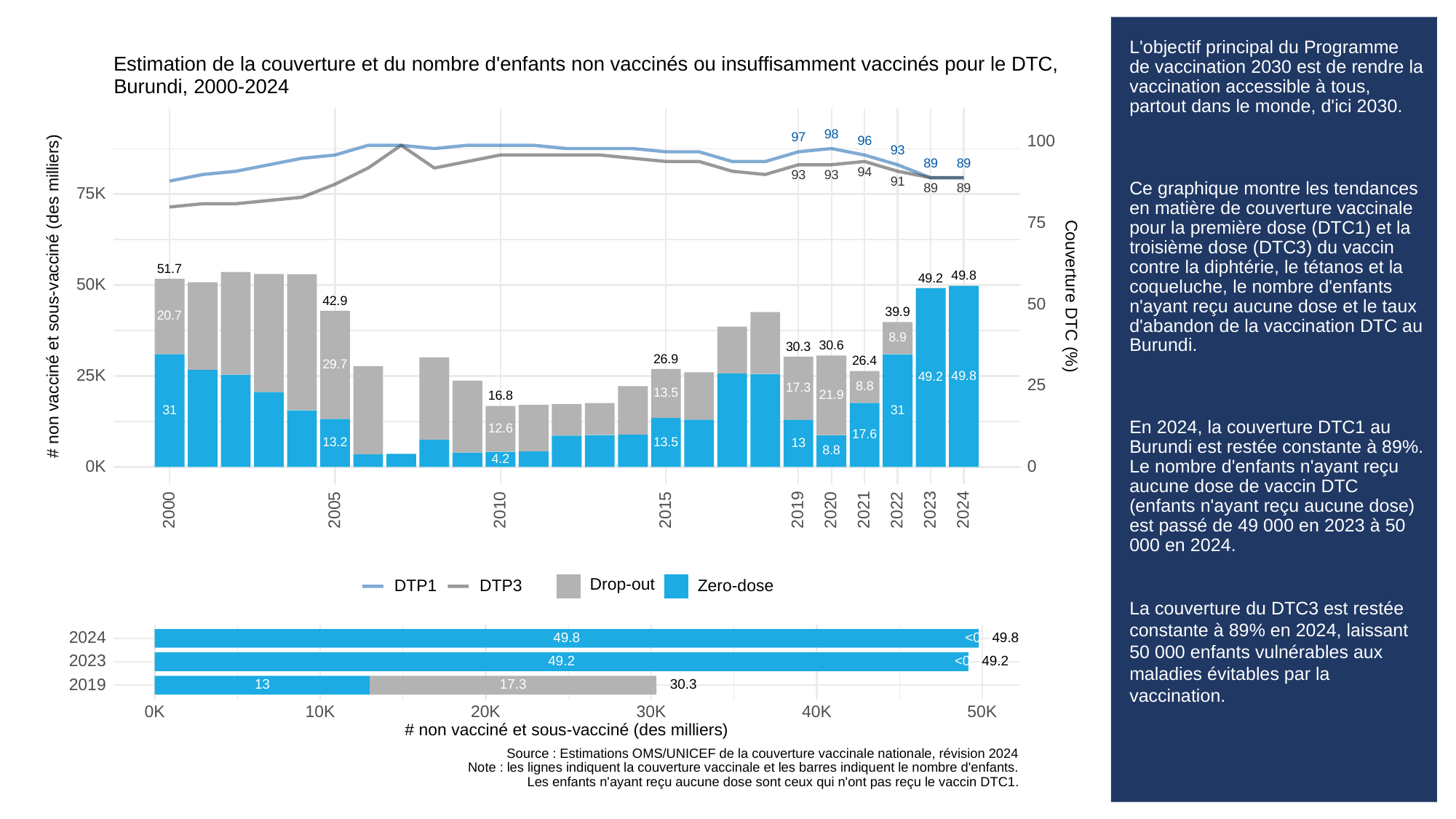

# L'objectif principal du Programme de vaccination 2030 est de rendre la vaccination accessible à tous, partout dans le monde, d'ici 2030.

Ce graphique montre les tendances en matière de couverture vaccinale pour la première dose (DTC1) et la troisième dose (DTC3) du vaccin contre la diphtérie, le tétanos et la coqueluche, le nombre d'enfants n'ayant reçu aucune dose et le taux d'abandon de la vaccination DTC au Burundi.

En 2024, la couverture DTC1 au Burundi est restée constante à 89%. Le nombre d'enfants n'ayant reçu aucune dose de vaccin DTC (enfants n'ayant reçu aucune dose) est passé de 49 000 en 2023 à 50 000 en 2024.

La couverture du DTC3 est restée constante à 89% en 2024, laissant 50 000 enfants vulnérables aux maladies évitables par la vaccination.

Estimation de la couverture et du nombre d'enfants non vaccinés ou insuffisamment vaccinés pour le DTC,
Burundi, 2000-2024

98
97
100
96

93

89
89
94
93
93
91
89
89
75K

75

51.7
49.8

49.2

50K

# non vacciné et sous-vacciné (des milliers)
Couverture DTC (%)
42.9
50
39.9

20.7

8.9
30.6
30.3

26.9

26.4

29.7

25K

49.8

49.2

25

8.8
17.3

13.5
21.9
16.8

31
31

12.6
17.6

13.5
13.2
13

8.8

4.2
0K
0

2023
2000
2005
2010
2015
2019
2020
2021
2022
2024

Drop-out
DTP3
Zero-dose
DTP1

2024
49.8
<0.5
49.8

2023
49.2
<0.5
49.2

2019
13
17.3
30.3

30K
0K
10K
20K
40K
50K
# non vacciné et sous-vacciné (des milliers)
Source : Estimations OMS/UNICEF de la couverture vaccinale nationale, révision 2024
Note : les lignes indiquent la couverture vaccinale et les barres indiquent le nombre d'enfants.
Les enfants n'ayant reçu aucune dose sont ceux qui n'ont pas reçu le vaccin DTC1.